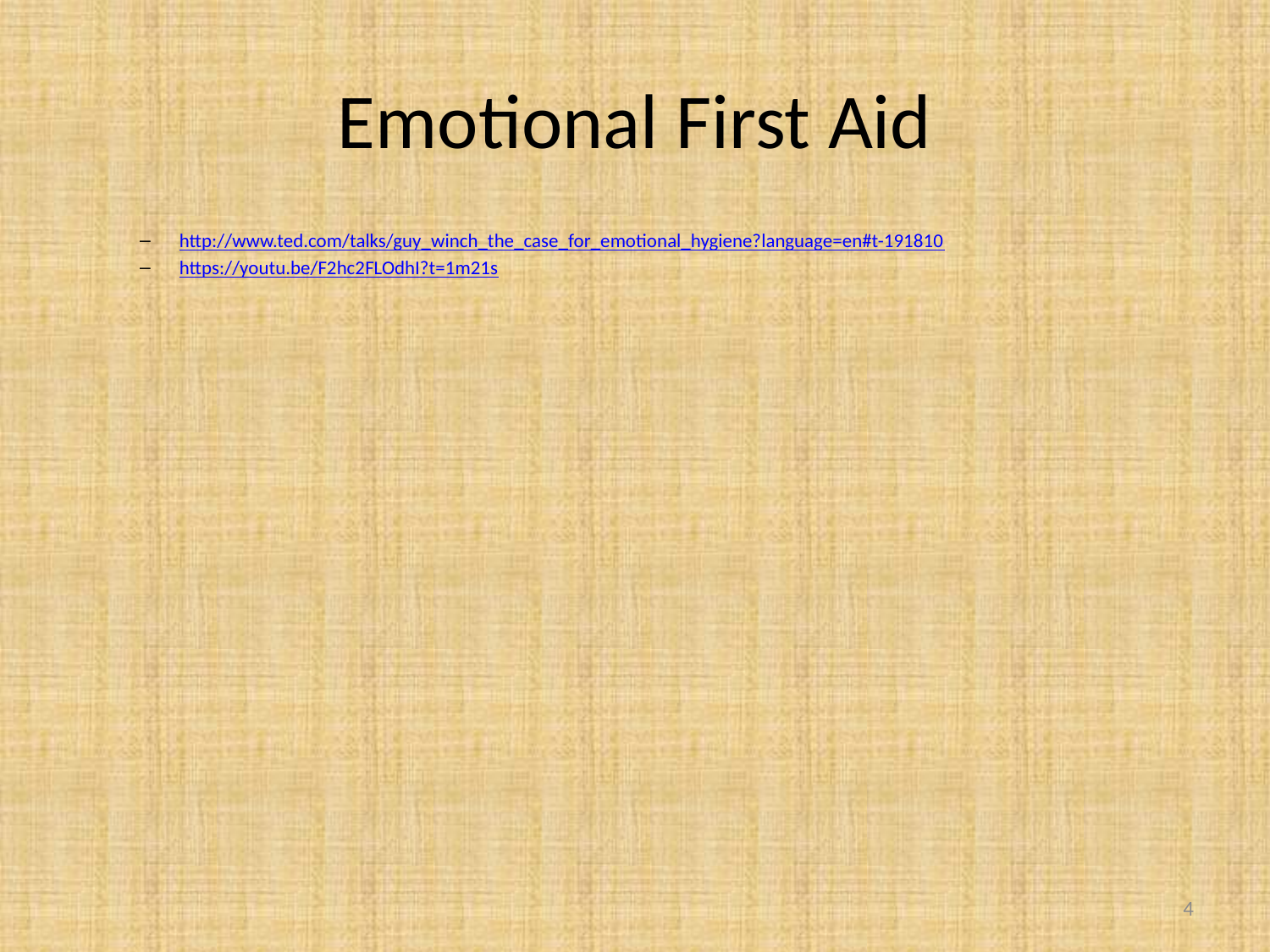

# Emotional First Aid
http://www.ted.com/talks/guy_winch_the_case_for_emotional_hygiene?language=en#t-191810
https://youtu.be/F2hc2FLOdhI?t=1m21s

4